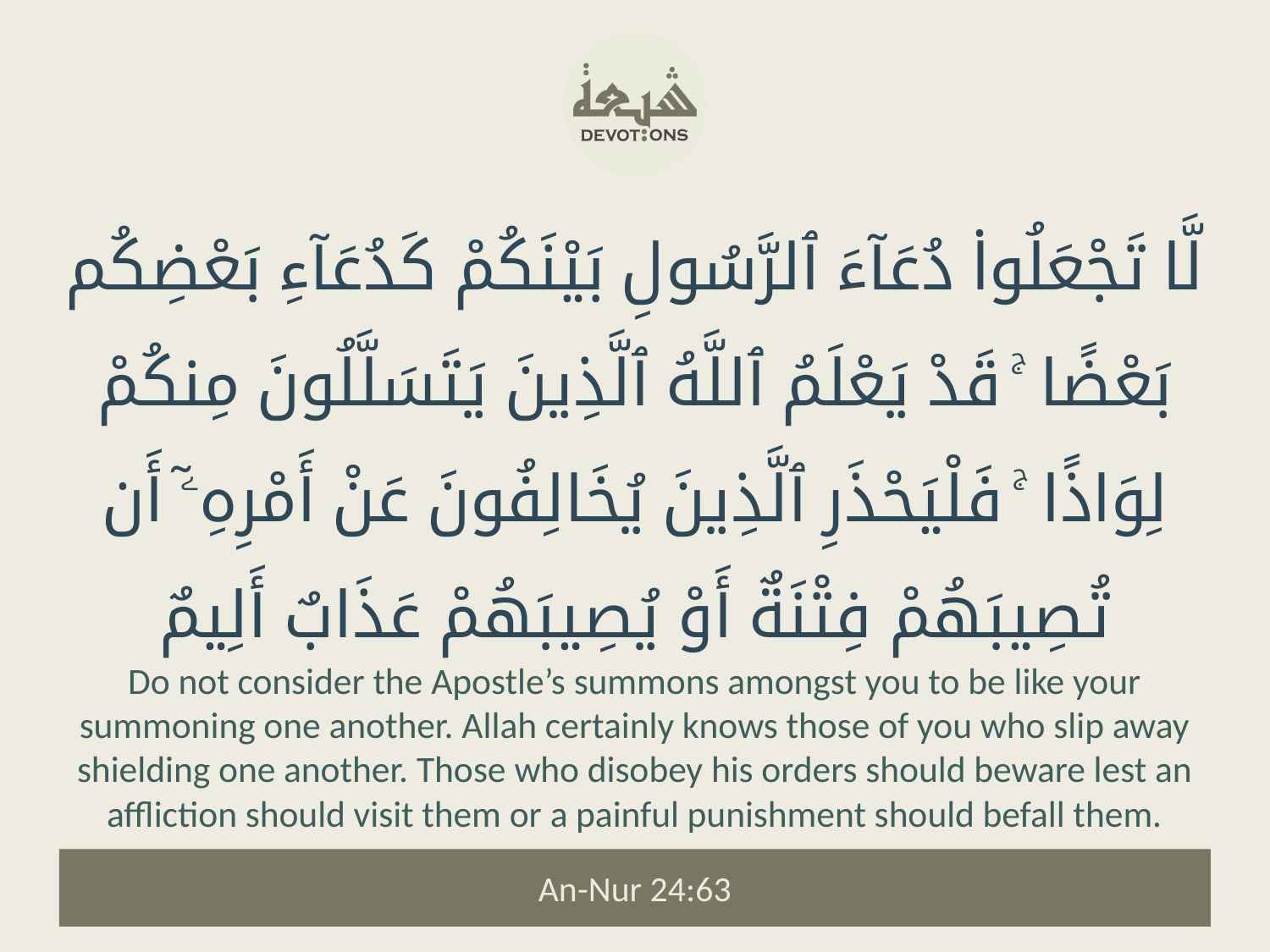

لَّا تَجْعَلُوا۟ دُعَآءَ ٱلرَّسُولِ بَيْنَكُمْ كَدُعَآءِ بَعْضِكُم بَعْضًا ۚ قَدْ يَعْلَمُ ٱللَّهُ ٱلَّذِينَ يَتَسَلَّلُونَ مِنكُمْ لِوَاذًا ۚ فَلْيَحْذَرِ ٱلَّذِينَ يُخَالِفُونَ عَنْ أَمْرِهِۦٓ أَن تُصِيبَهُمْ فِتْنَةٌ أَوْ يُصِيبَهُمْ عَذَابٌ أَلِيمٌ
Do not consider the Apostle’s summons amongst you to be like your summoning one another. Allah certainly knows those of you who slip away shielding one another. Those who disobey his orders should beware lest an affliction should visit them or a painful punishment should befall them.
An-Nur 24:63